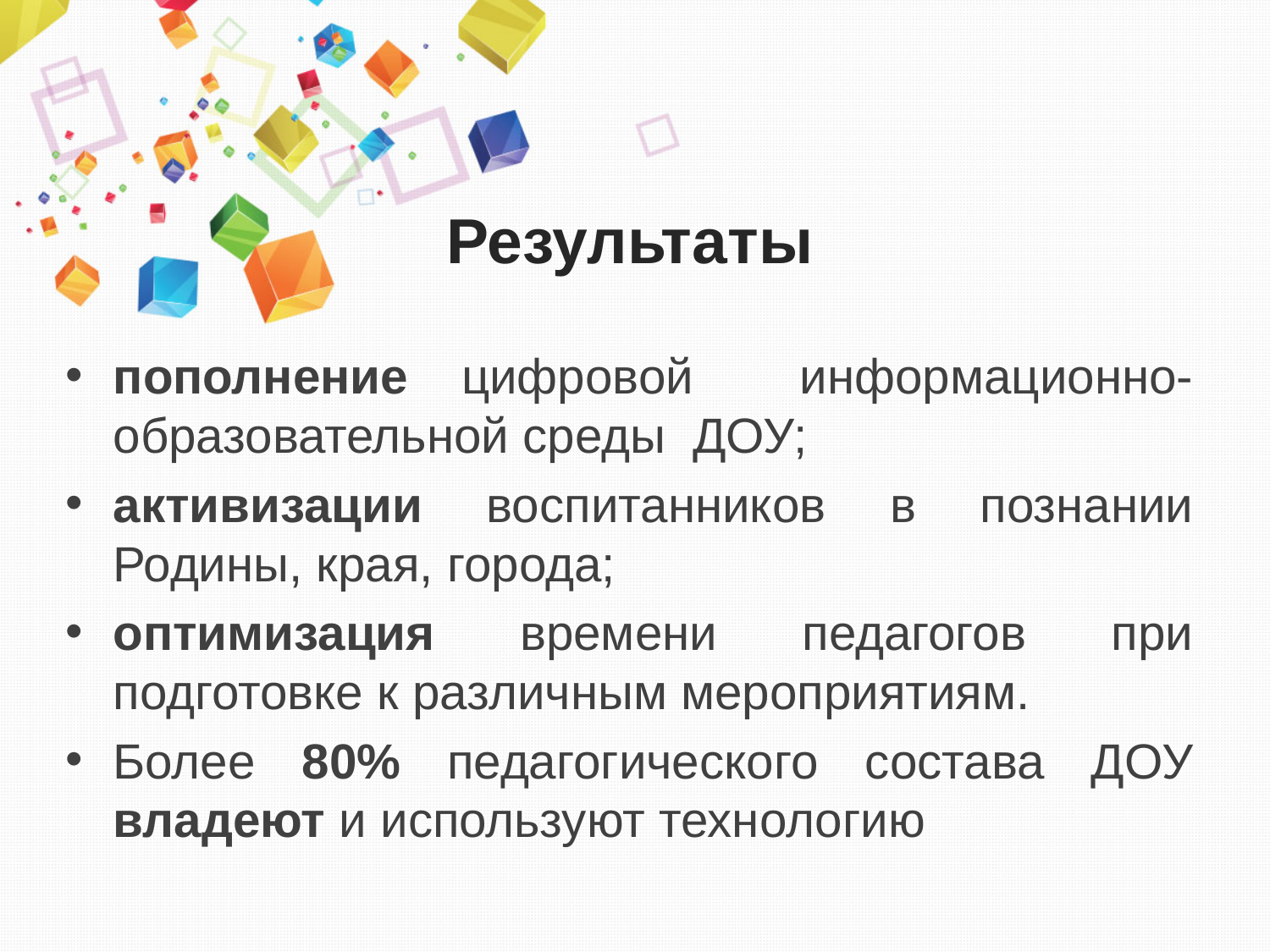

# Результаты
пополнение цифровой  информационно-образовательной среды  ДОУ;
активизации воспитанников в познании Родины, края, города;
оптимизация времени педагогов при подготовке к различным мероприятиям.
Более 80% педагогического состава ДОУ владеют и используют технологию